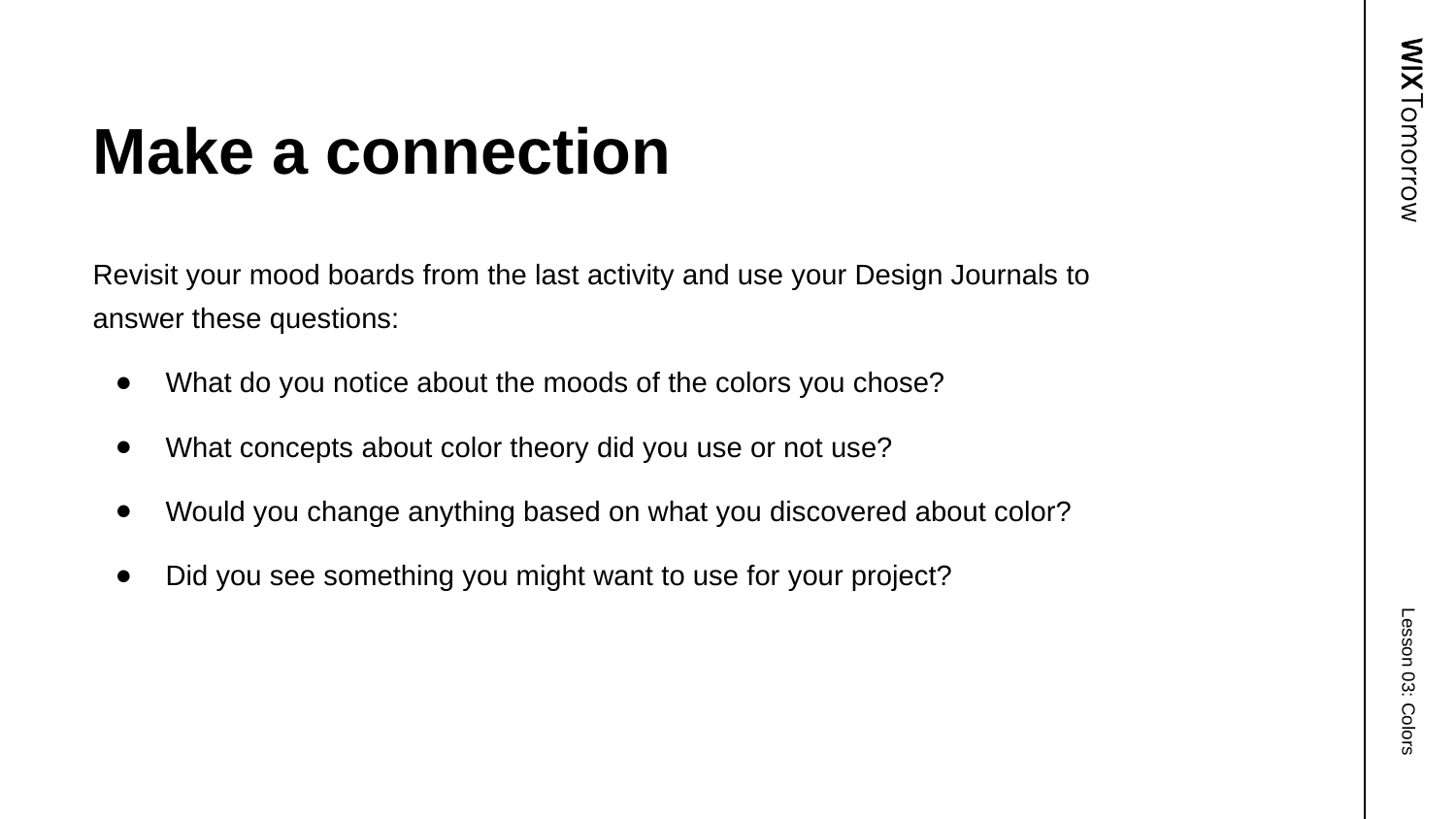

# Make a connection
Revisit your mood boards from the last activity and use your Design Journals to answer these questions:
What do you notice about the moods of the colors you chose?
What concepts about color theory did you use or not use?
Would you change anything based on what you discovered about color?
Did you see something you might want to use for your project?